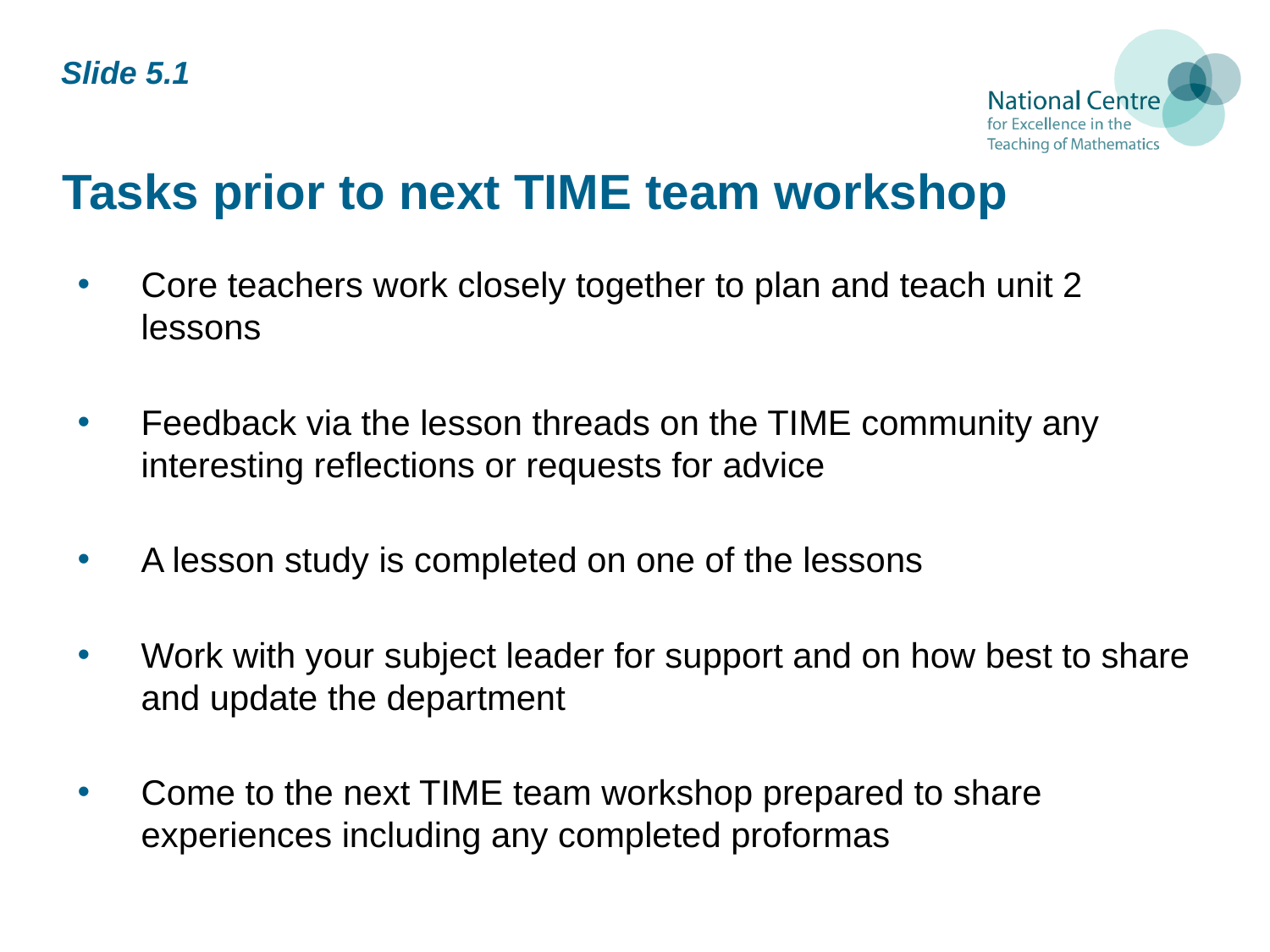

Slide 5.1
# Tasks prior to next TIME team workshop
Core teachers work closely together to plan and teach unit 2 lessons
Feedback via the lesson threads on the TIME community any interesting reflections or requests for advice
A lesson study is completed on one of the lessons
Work with your subject leader for support and on how best to share and update the department
Come to the next TIME team workshop prepared to share experiences including any completed proformas